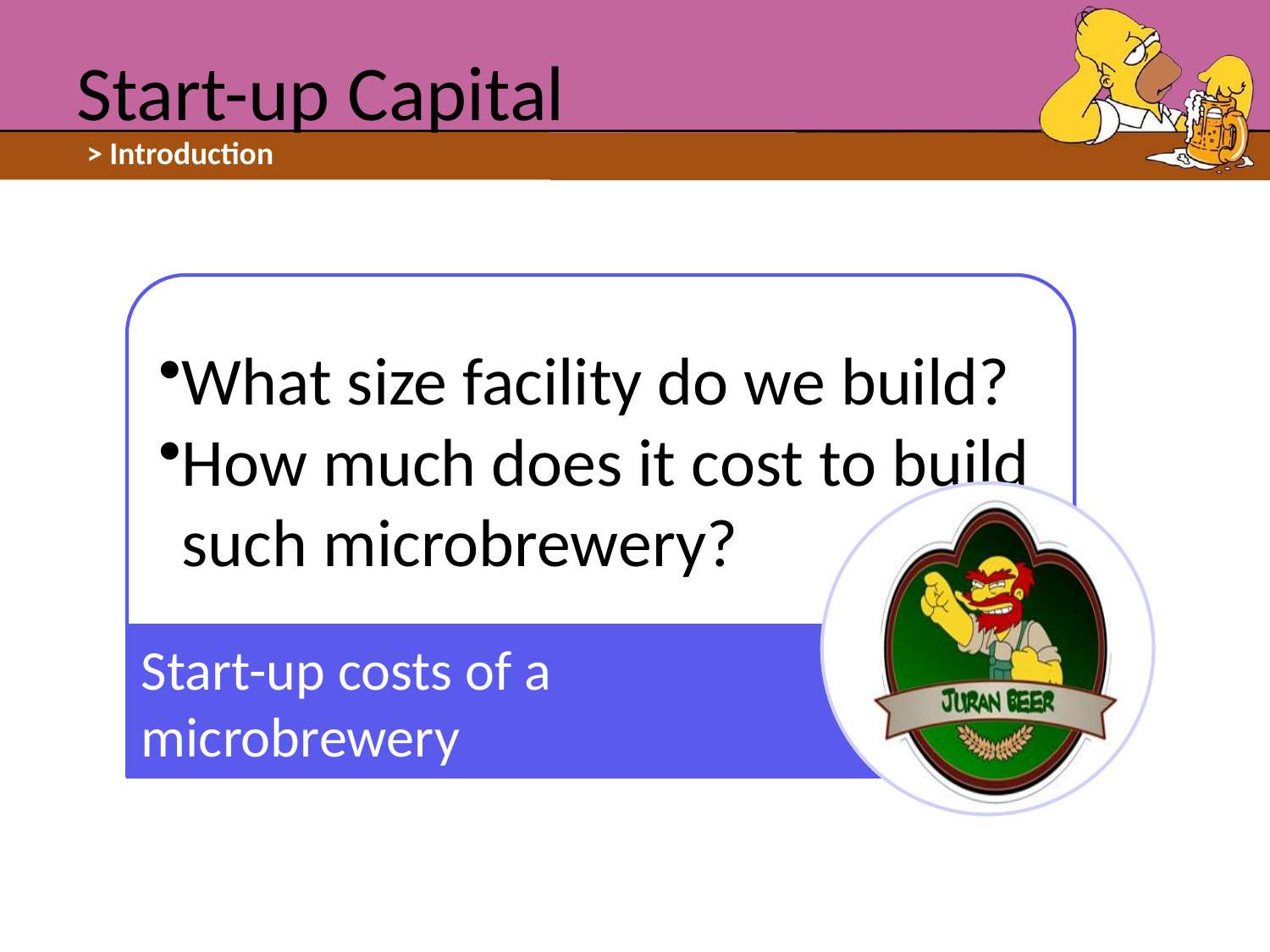

# Start-up Capital
How much does it cost to build such microbrewery?
Start-up costs of a microbrewery
What size facility do we build?